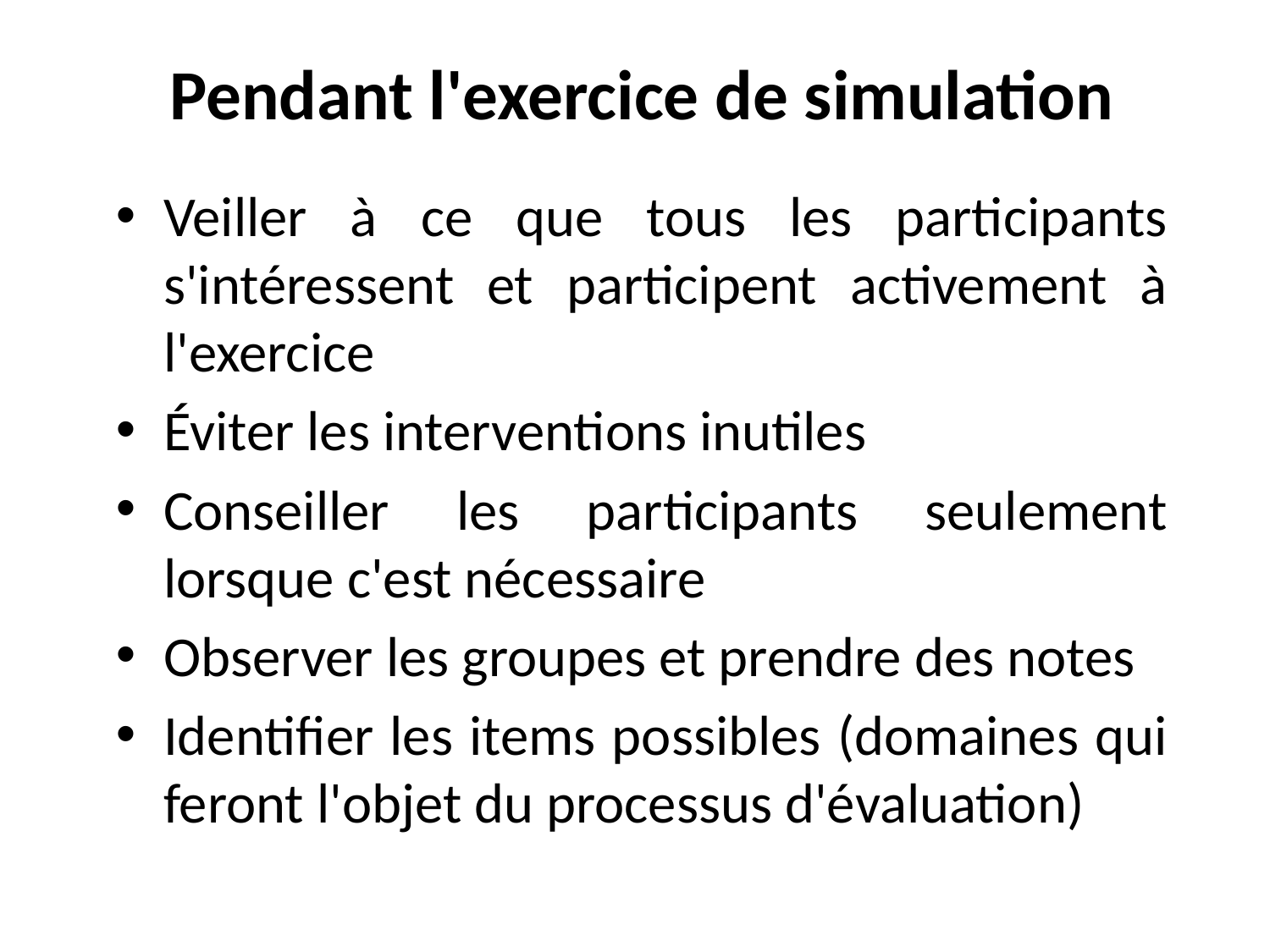

Pendant l'exercice de simulation
Veiller à ce que tous les participants s'intéressent et participent activement à l'exercice
Éviter les interventions inutiles
Conseiller les participants seulement lorsque c'est nécessaire
Observer les groupes et prendre des notes
Identifier les items possibles (domaines qui feront l'objet du processus d'évaluation)